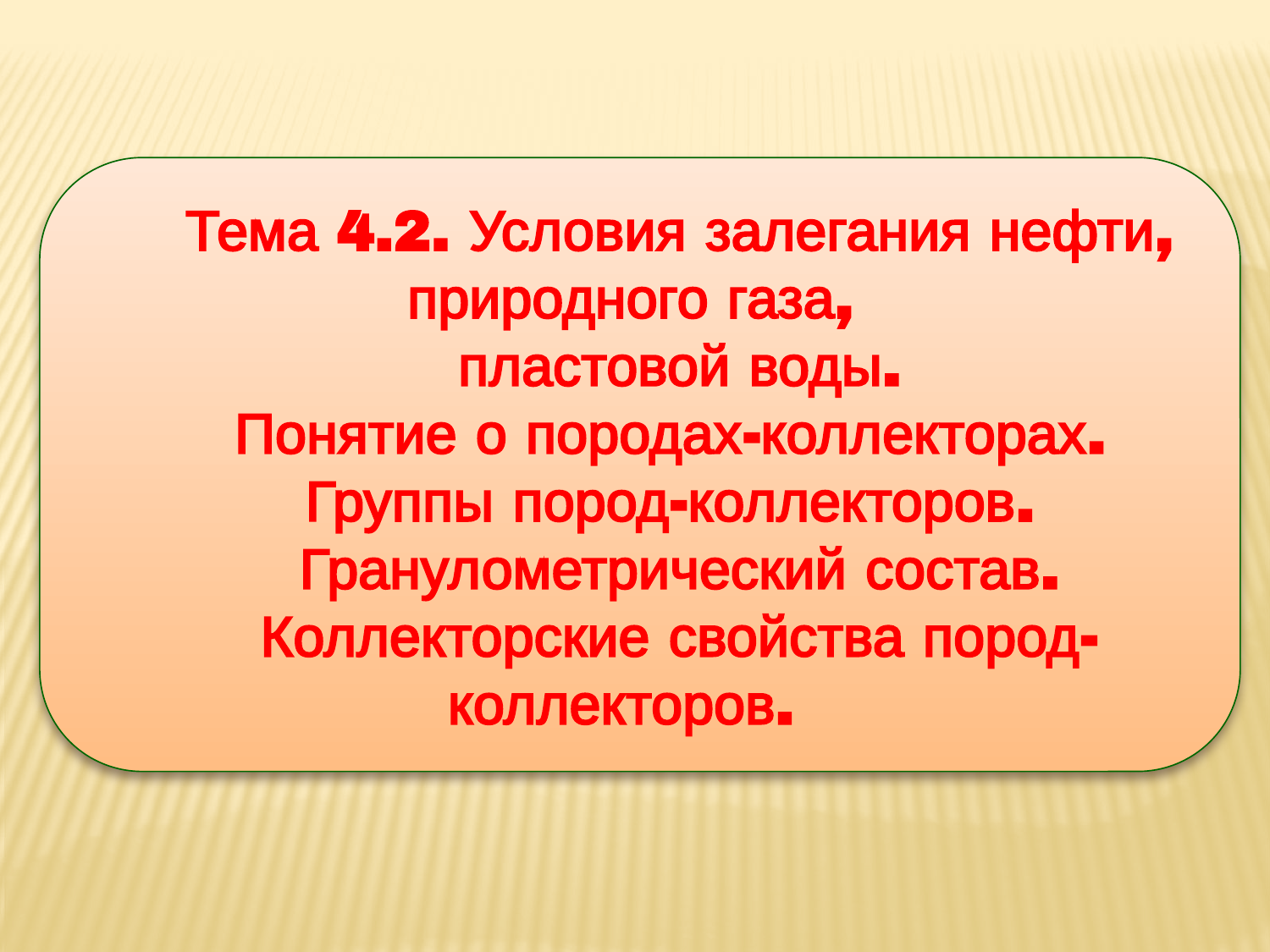

Тема 4.2. Условия залегания нефти, природного газа,
пластовой воды.
Понятие о породах-коллекторах.
Группы пород-коллекторов.
 Гранулометрический состав.
Коллекторские свойства пород-коллекторов.